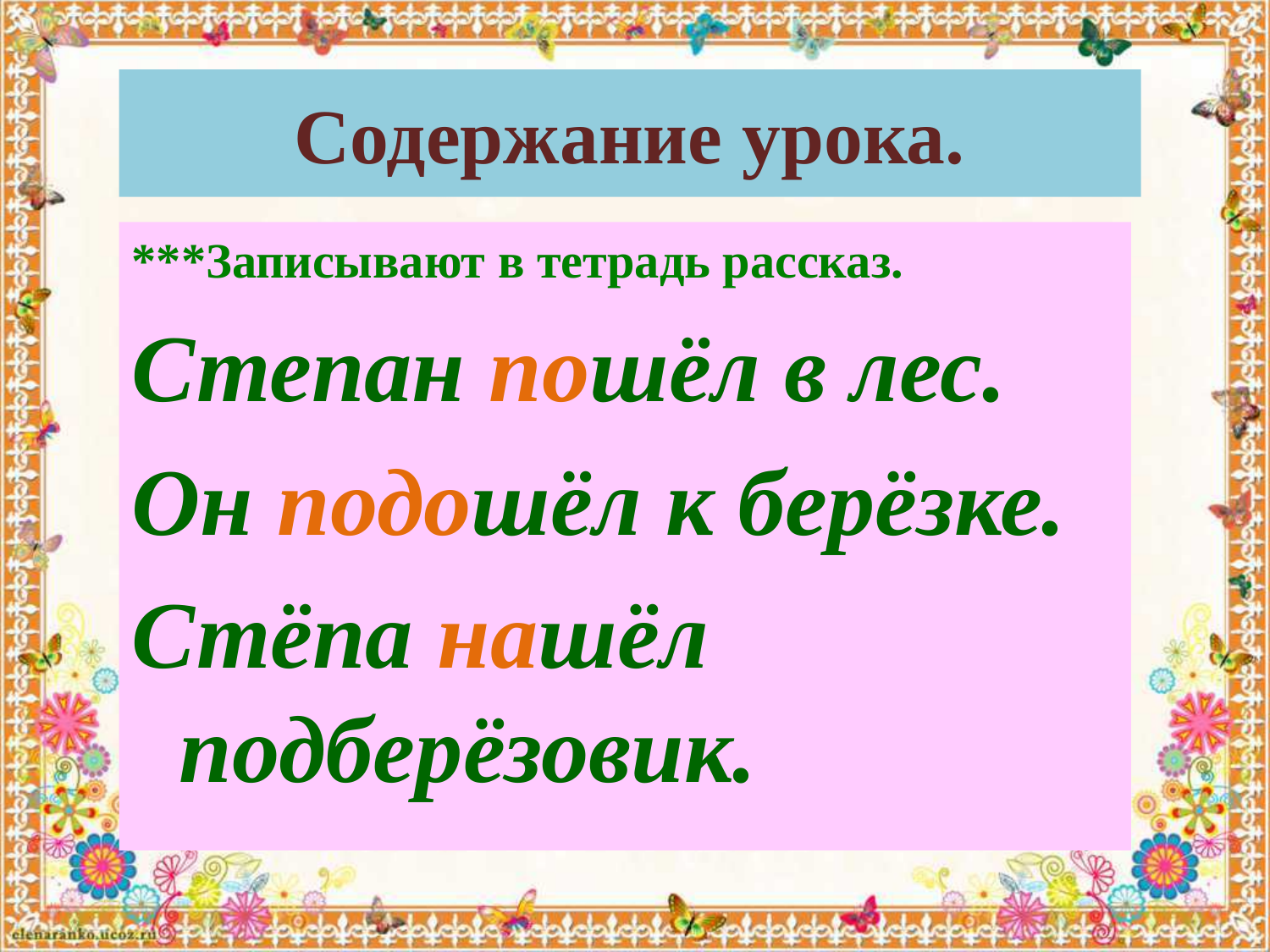

# Содержание урока.
***Записывают в тетрадь рассказ.
Степан пошёл в лес.
Он подошёл к берёзке.
Стёпа нашёл подберёзовик.